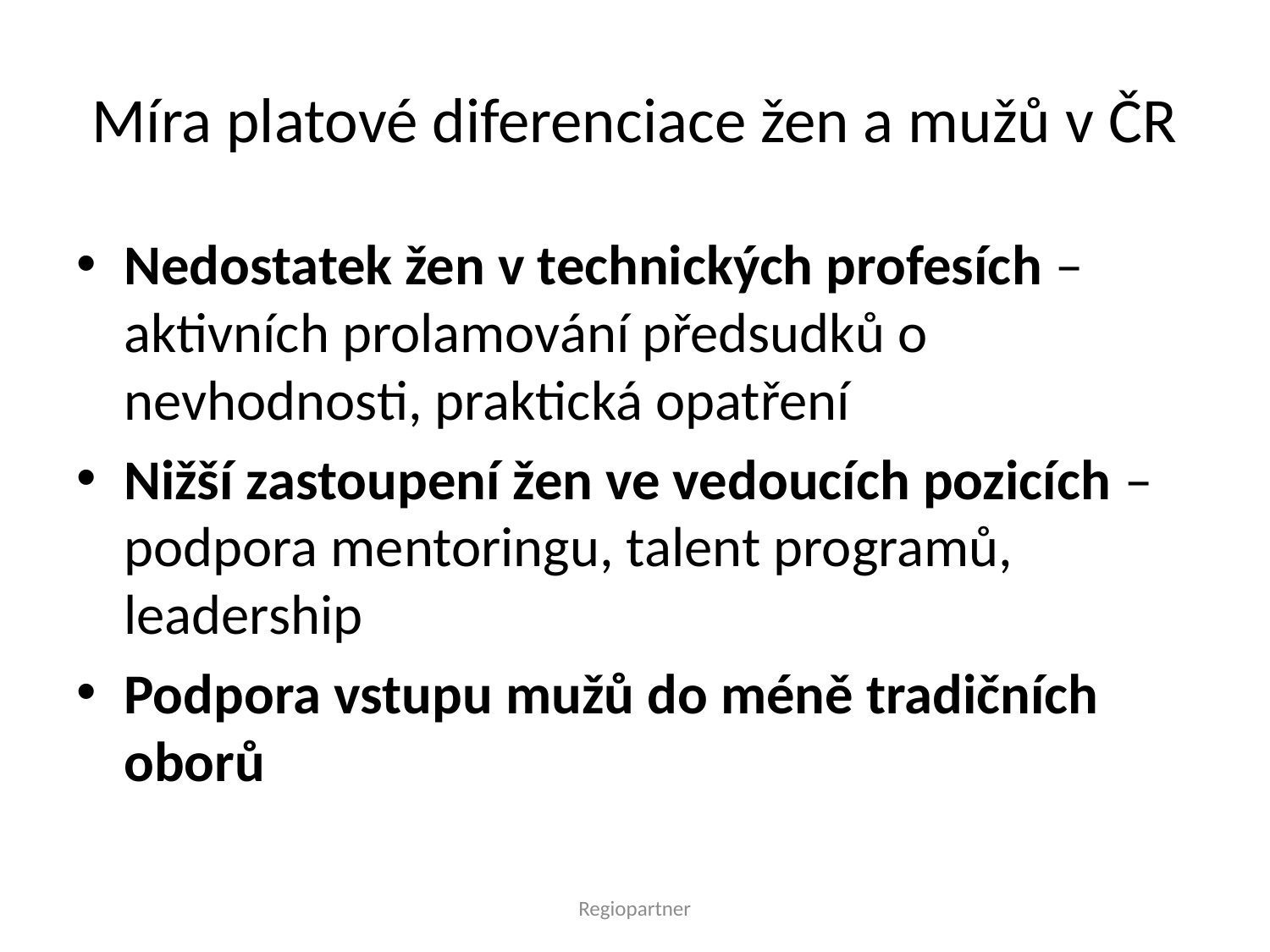

# Míra platové diferenciace žen a mužů v ČR
Nedostatek žen v technických profesích – aktivních prolamování předsudků o nevhodnosti, praktická opatření
Nižší zastoupení žen ve vedoucích pozicích – podpora mentoringu, talent programů, leadership
Podpora vstupu mužů do méně tradičních oborů
Regiopartner